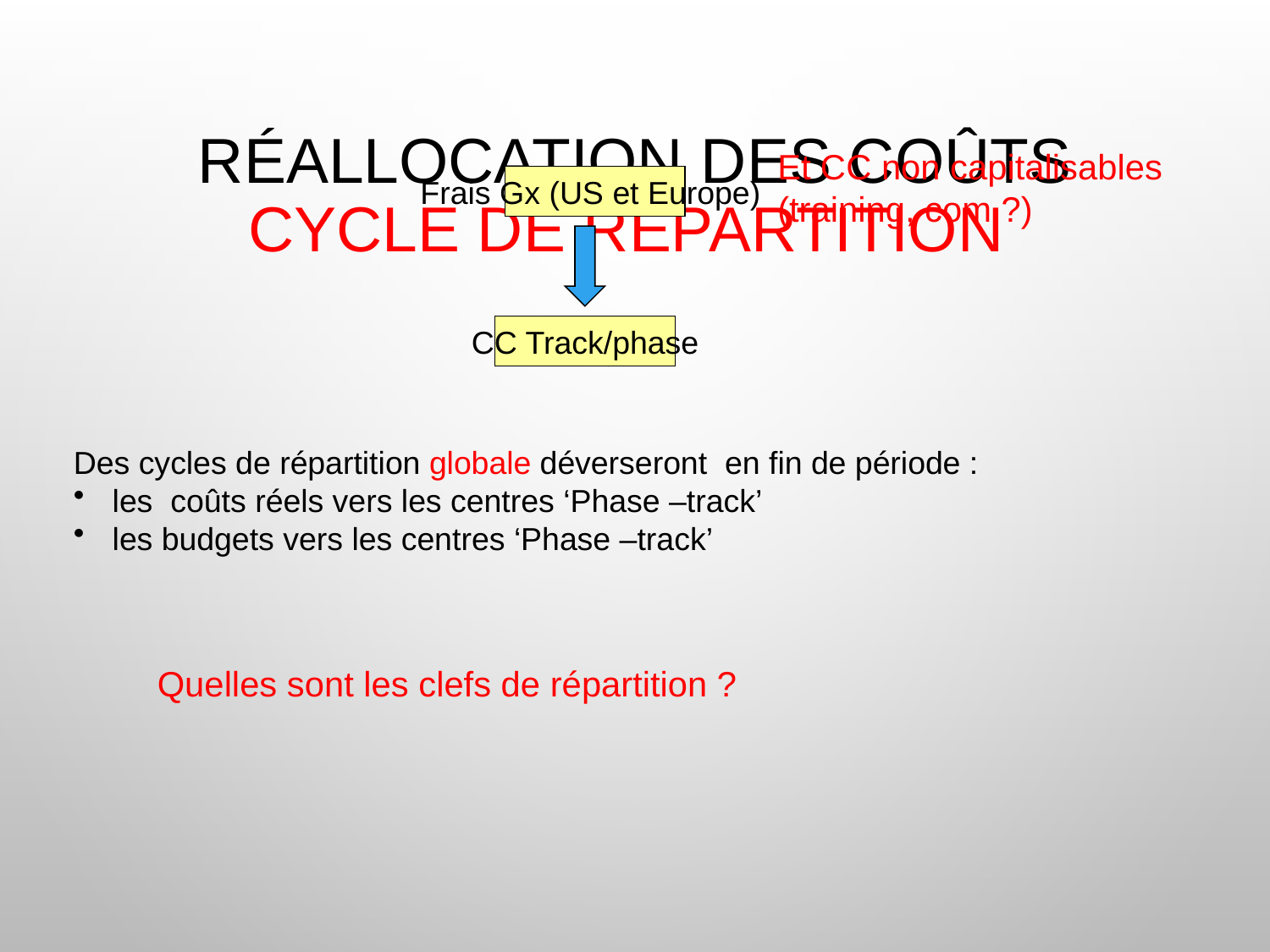

# Réallocation des coûts cycle de répartition
Et CC non capitalisables (training, com ?)
Frais Gx (US et Europe)

CC Track/phase
Des cycles de répartition globale déverseront  en fin de période :
 les  coûts réels vers les centres ‘Phase –track’
 les budgets vers les centres ‘Phase –track’
Quelles sont les clefs de répartition ?